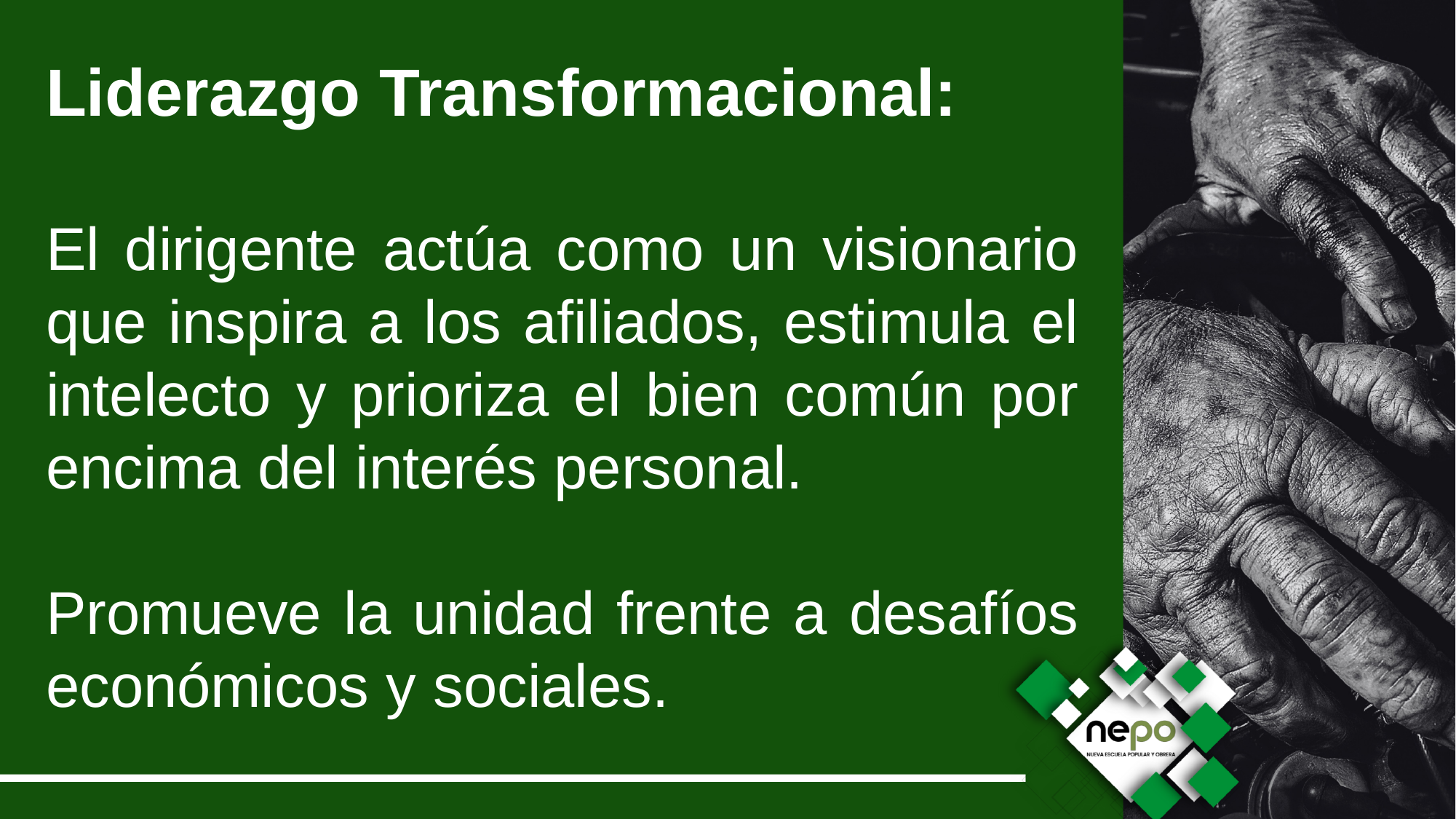

Liderazgo Transformacional:

El dirigente actúa como un visionario que inspira a los afiliados, estimula el intelecto y prioriza el bien común por encima del interés personal.

Promueve la unidad frente a desafíos económicos y sociales.